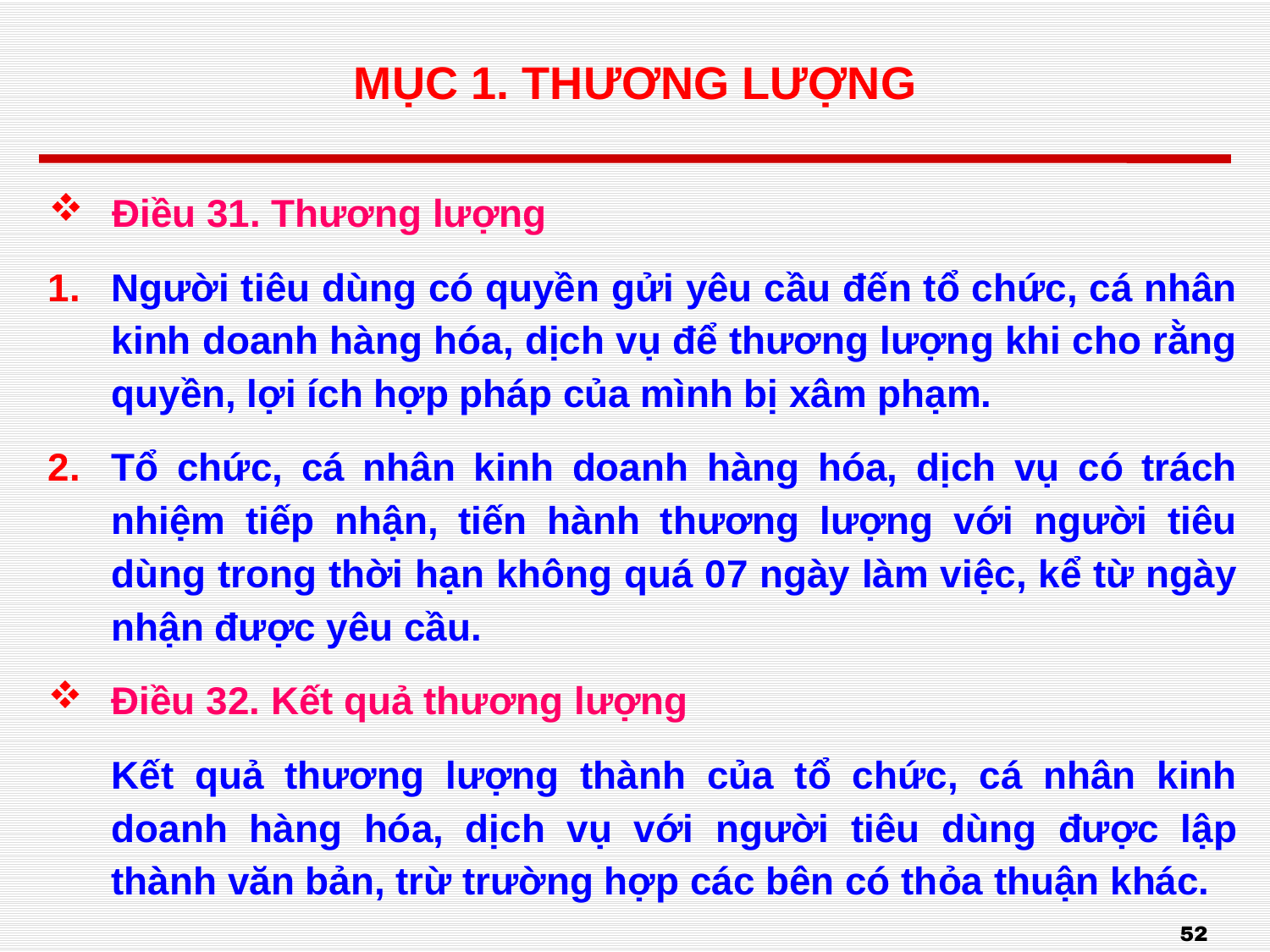

# MỤC 1. THƯƠNG LƯỢNG
Điều 31. Thương lượng
Người tiêu dùng có quyền gửi yêu cầu đến tổ chức, cá nhân kinh doanh hàng hóa, dịch vụ để thương lượng khi cho rằng quyền, lợi ích hợp pháp của mình bị xâm phạm.
Tổ chức, cá nhân kinh doanh hàng hóa, dịch vụ có trách nhiệm tiếp nhận, tiến hành thương lượng với người tiêu dùng trong thời hạn không quá 07 ngày làm việc, kể từ ngày nhận được yêu cầu.
Điều 32. Kết quả thương lượng
Kết quả thương lượng thành của tổ chức, cá nhân kinh doanh hàng hóa, dịch vụ với người tiêu dùng được lập thành văn bản, trừ trường hợp các bên có thỏa thuận khác.